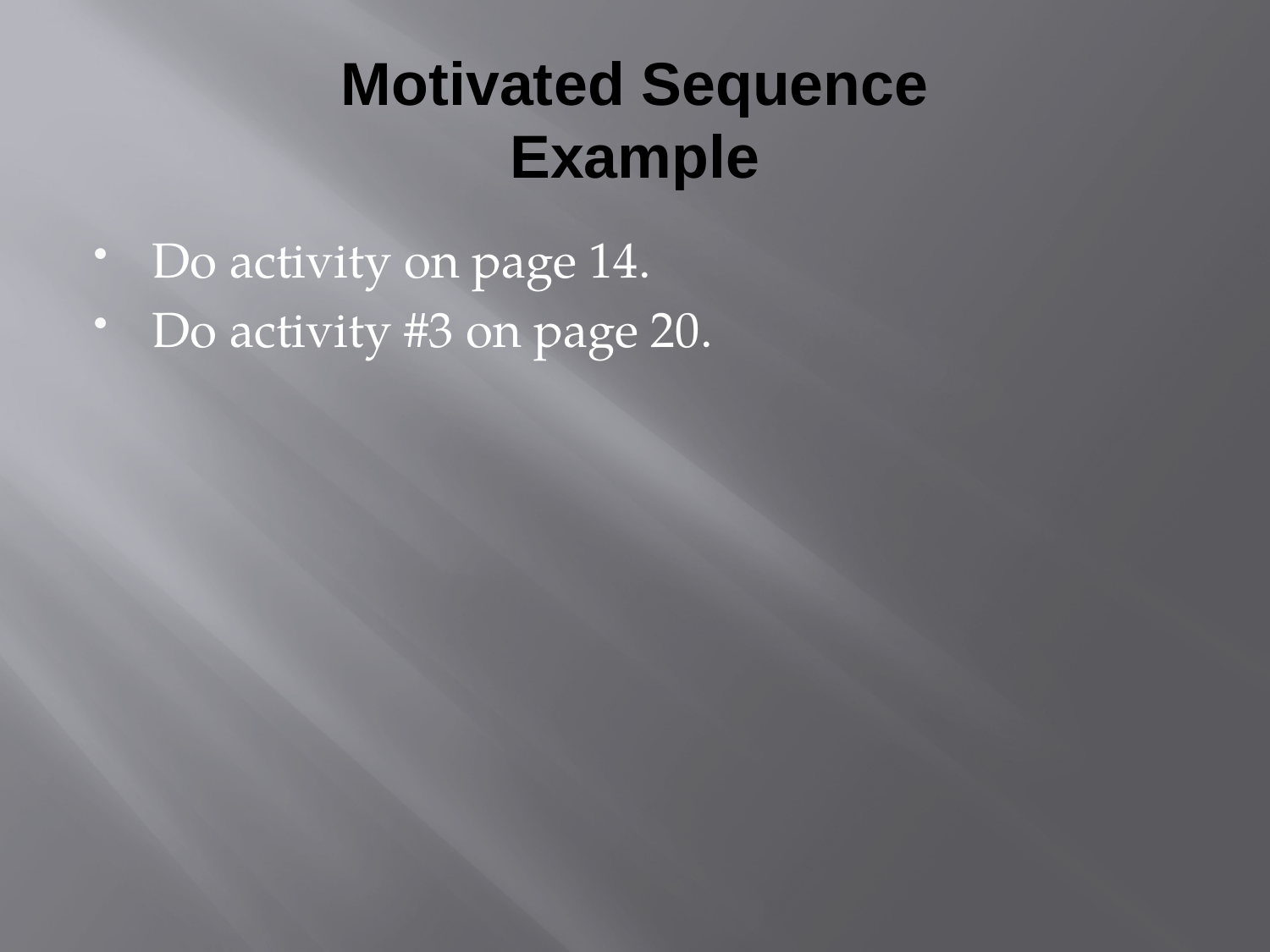

# Motivated Sequence Example
Do activity on page 14.
Do activity #3 on page 20.